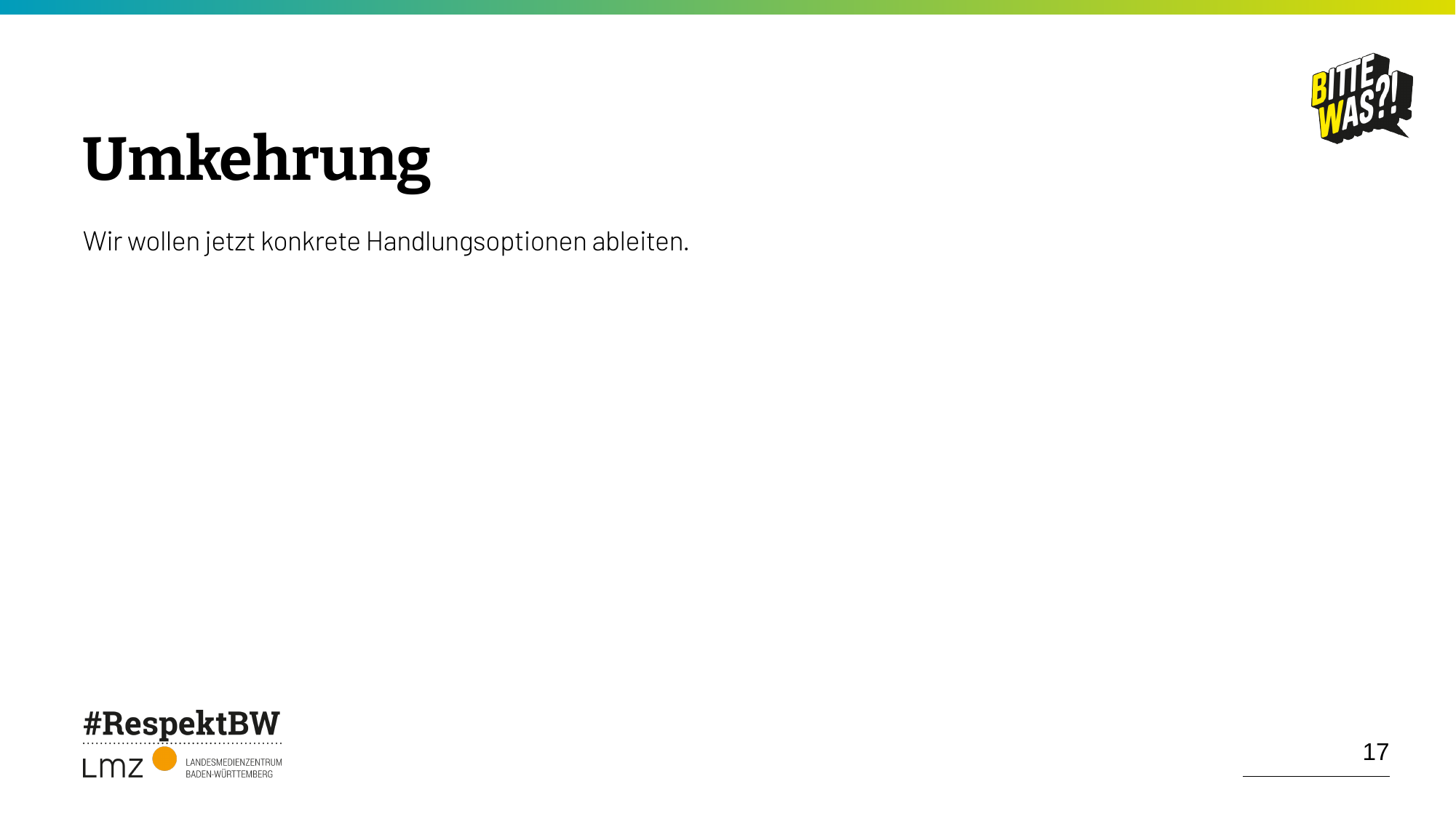

# Umkehrung
Wir wollen jetzt konkrete Handlungsoptionen ableiten.

17